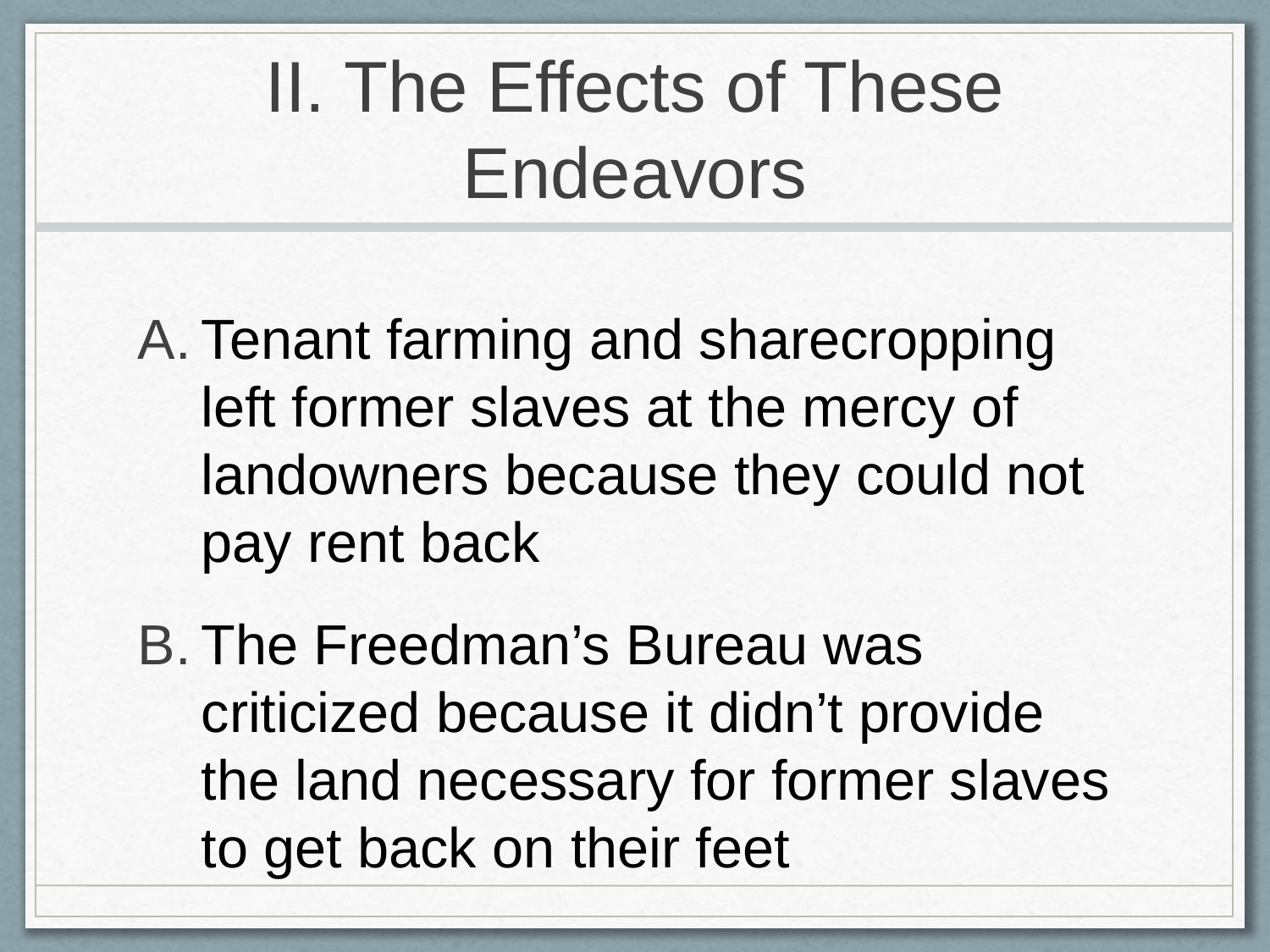

# II. The Effects of These Endeavors
Tenant farming and sharecropping left former slaves at the mercy of landowners because they could not pay rent back
The Freedman’s Bureau was criticized because it didn’t provide the land necessary for former slaves to get back on their feet